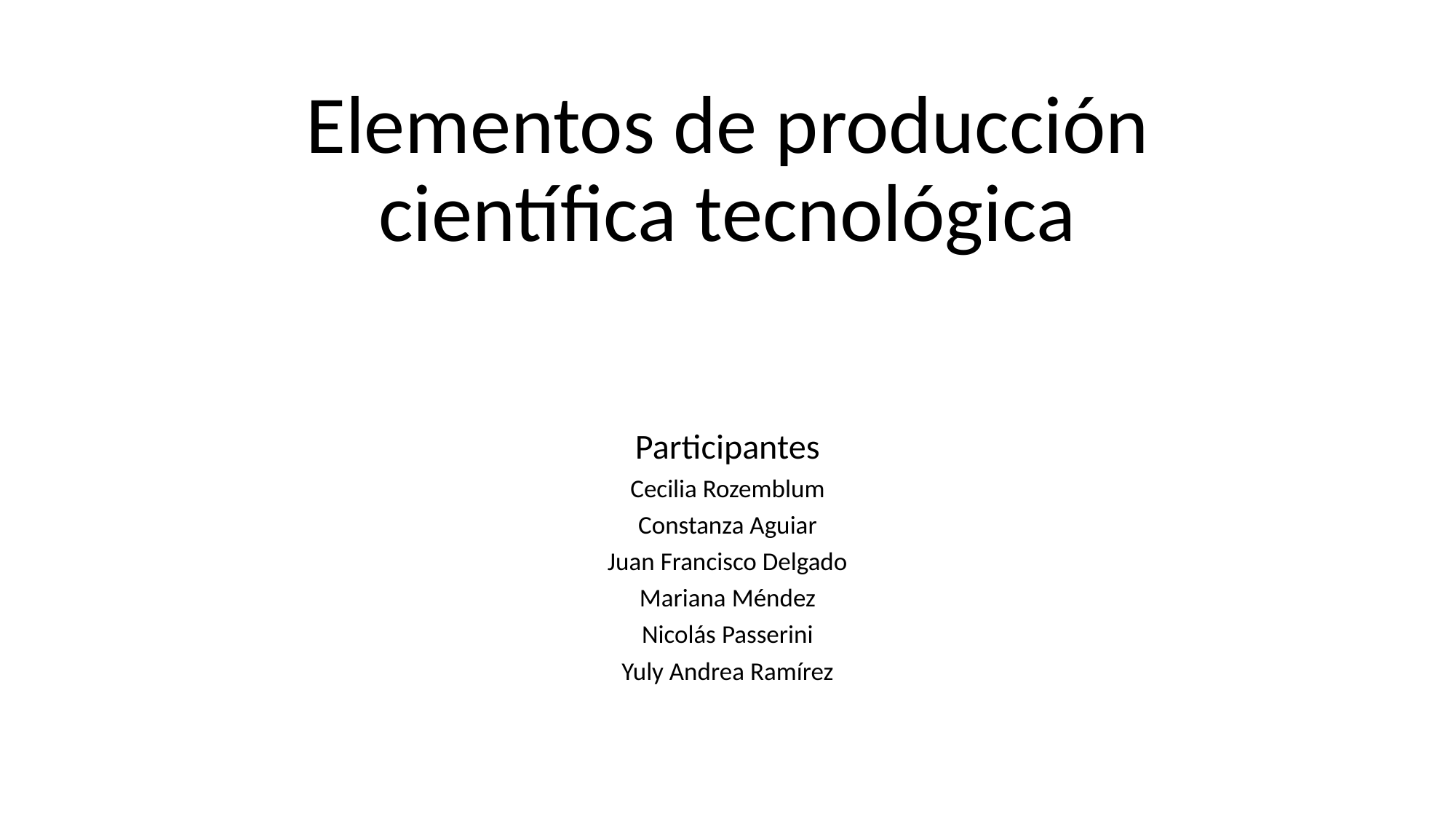

# Elementos de producción científica tecnológica
Participantes
Cecilia Rozemblum
Constanza Aguiar
Juan Francisco Delgado
Mariana Méndez
Nicolás Passerini
Yuly Andrea Ramírez